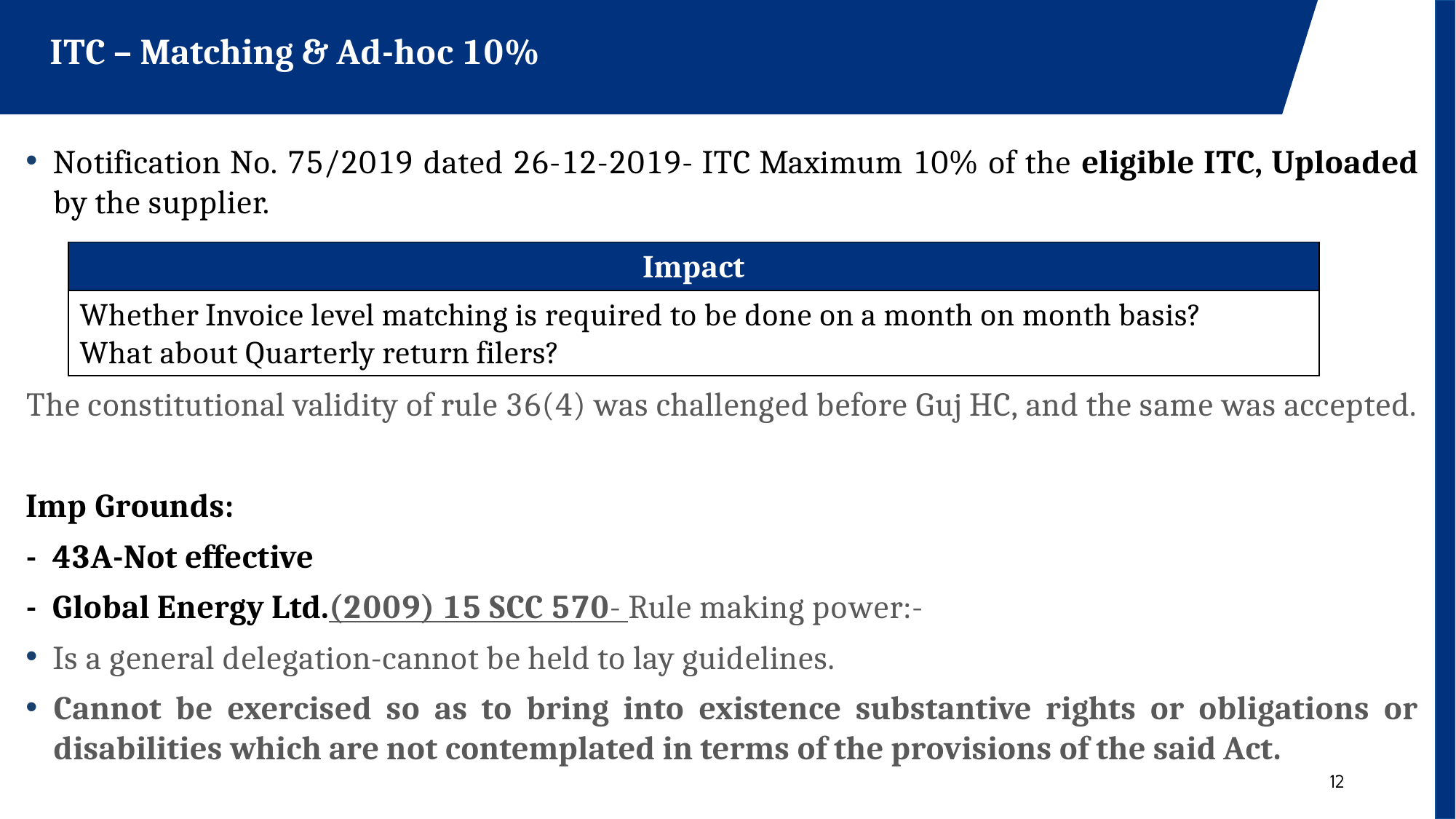

ITC – Matching & Ad-hoc 10%
Notification No. 75/2019 dated 26-12-2019- ITC Maximum 10% of the eligible ITC, Uploaded by the supplier.

The constitutional validity of rule 36(4) was challenged before Guj HC, and the same was accepted.

Imp Grounds:
-  43A-Not effective
-  Global Energy Ltd.(2009) 15 SCC 570- Rule making power:-
Is a general delegation-cannot be held to lay guidelines.
Cannot be exercised so as to bring into existence substantive rights or obligations or disabilities which are not contemplated in terms of the provisions of the said Act.

| Impact |
| --- |
| Whether Invoice level matching is required to be done on a month on month basis? What about Quarterly return filers? |
12